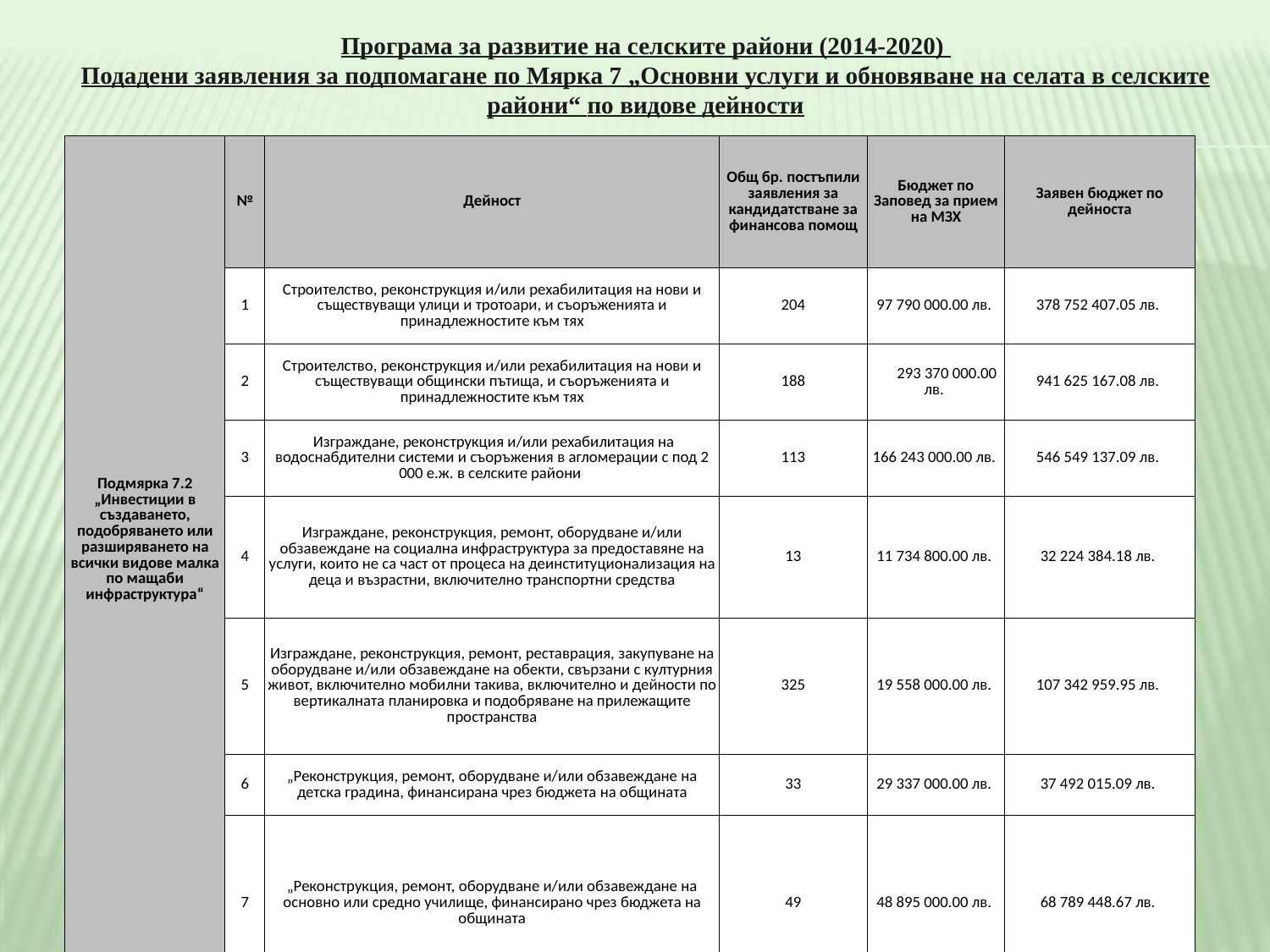

# Програма за развитие на селските райони (2014-2020) Подадени заявления за подпомагане по Мярка 7 „Основни услуги и обновяване на селата в селските райони“ по видове дейности
| Подмярка 7.2 „Инвестиции в създаването, подобряването или разширяването на всички видове малка по мащаби инфраструктура“ | № | Дейност | Общ бр. постъпили заявления за кандидатстване за финансова помощ | Бюджет по Заповед за прием на МЗХ | Заявен бюджет по дейноста |
| --- | --- | --- | --- | --- | --- |
|  | 1 | Строителство, реконструкция и/или рехабилитация на нови и съществуващи улици и тротоари, и съоръженията и принадлежностите към тях | 204 | 97 790 000.00 лв. | 378 752 407.05 лв. |
|  | 2 | Строителство, реконструкция и/или рехабилитация на нови и съществуващи общински пътища, и съоръженията и принадлежностите към тях | 188 | 293 370 000.00 лв. | 941 625 167.08 лв. |
|  | 3 | Изграждане, реконструкция и/или рехабилитация на водоснабдителни системи и съоръжения в агломерации с под 2 000 е.ж. в селските райони | 113 | 166 243 000.00 лв. | 546 549 137.09 лв. |
|  | 4 | Изграждане, реконструкция, ремонт, оборудване и/или обзавеждане на социална инфраструктура за предоставяне на услуги, които не са част от процеса на деинституционализация на деца и възрастни, включително транспортни средства | 13 | 11 734 800.00 лв. | 32 224 384.18 лв. |
|  | 5 | Изграждане, реконструкция, ремонт, реставрация, закупуване на оборудване и/или обзавеждане на обекти, свързани с културния живот, включително мобилни такива, включително и дейности по вертикалната планировка и подобряване на прилежащите пространства | 325 | 19 558 000.00 лв. | 107 342 959.95 лв. |
|  | 6 | „Реконструкция, ремонт, оборудване и/или обзавеждане на детска градина, финансирана чрез бюджета на общината | 33 | 29 337 000.00 лв. | 37 492 015.09 лв. |
|  | 7 | „Реконструкция, ремонт, оборудване и/или обзавеждане на основно или средно училище, финансирано чрез бюджета на общината | 49 | 48 895 000.00 лв. | 68 789 448.67 лв. |
| ОБЩО: |  |  | 925 | 666 927 800.00 лв. | 2 112 775 519.11 лв. |